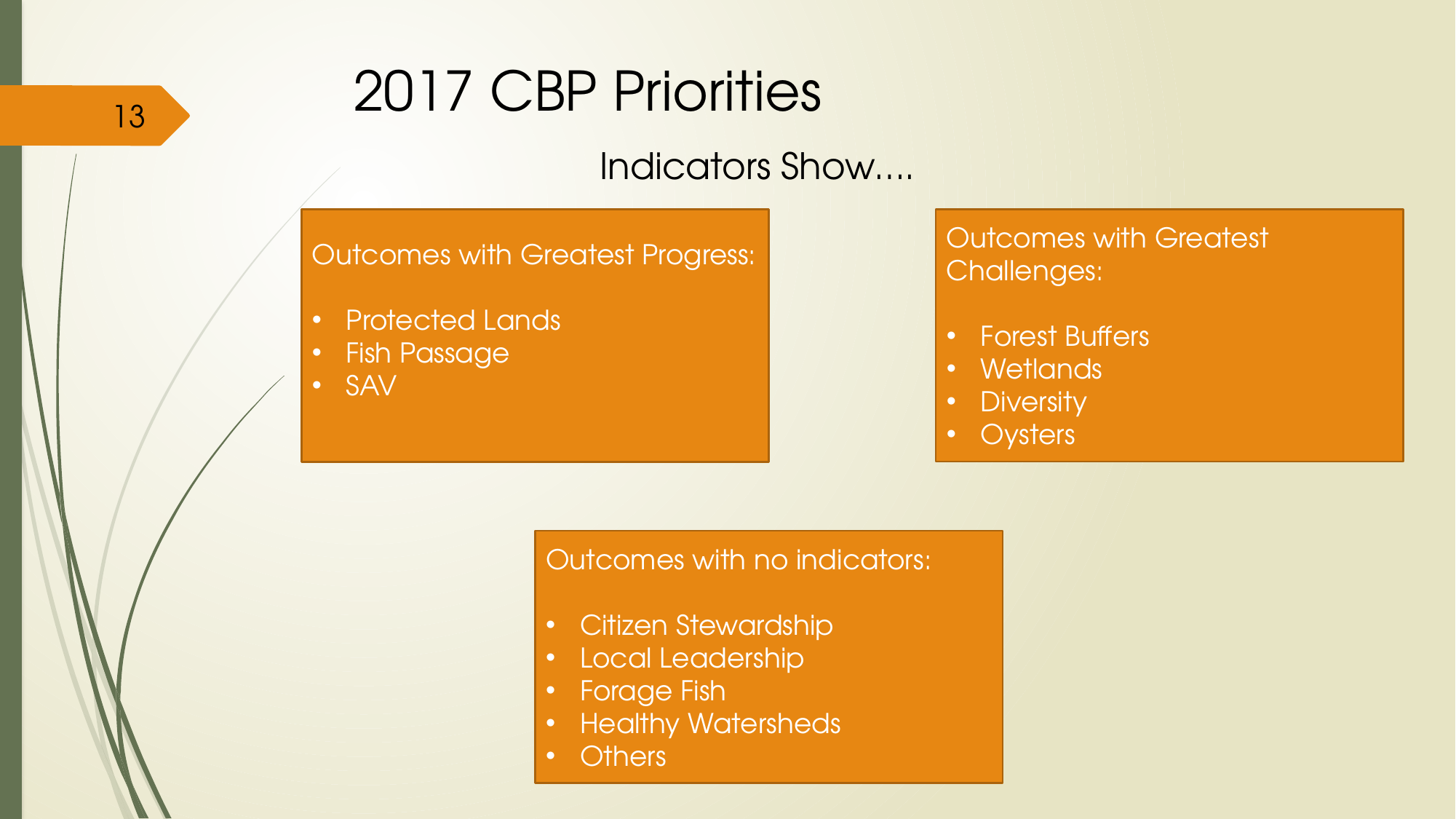

2017 CBP Priorities
13
Indicators Show….

Outcomes with Greatest Challenges:

Forest Buffers
Wetlands
Diversity
Oysters

Outcomes with Greatest Progress:

Protected Lands
Fish Passage
SAV

Outcomes with no indicators:

Citizen Stewardship
Local Leadership
Forage Fish
Healthy Watersheds
Others